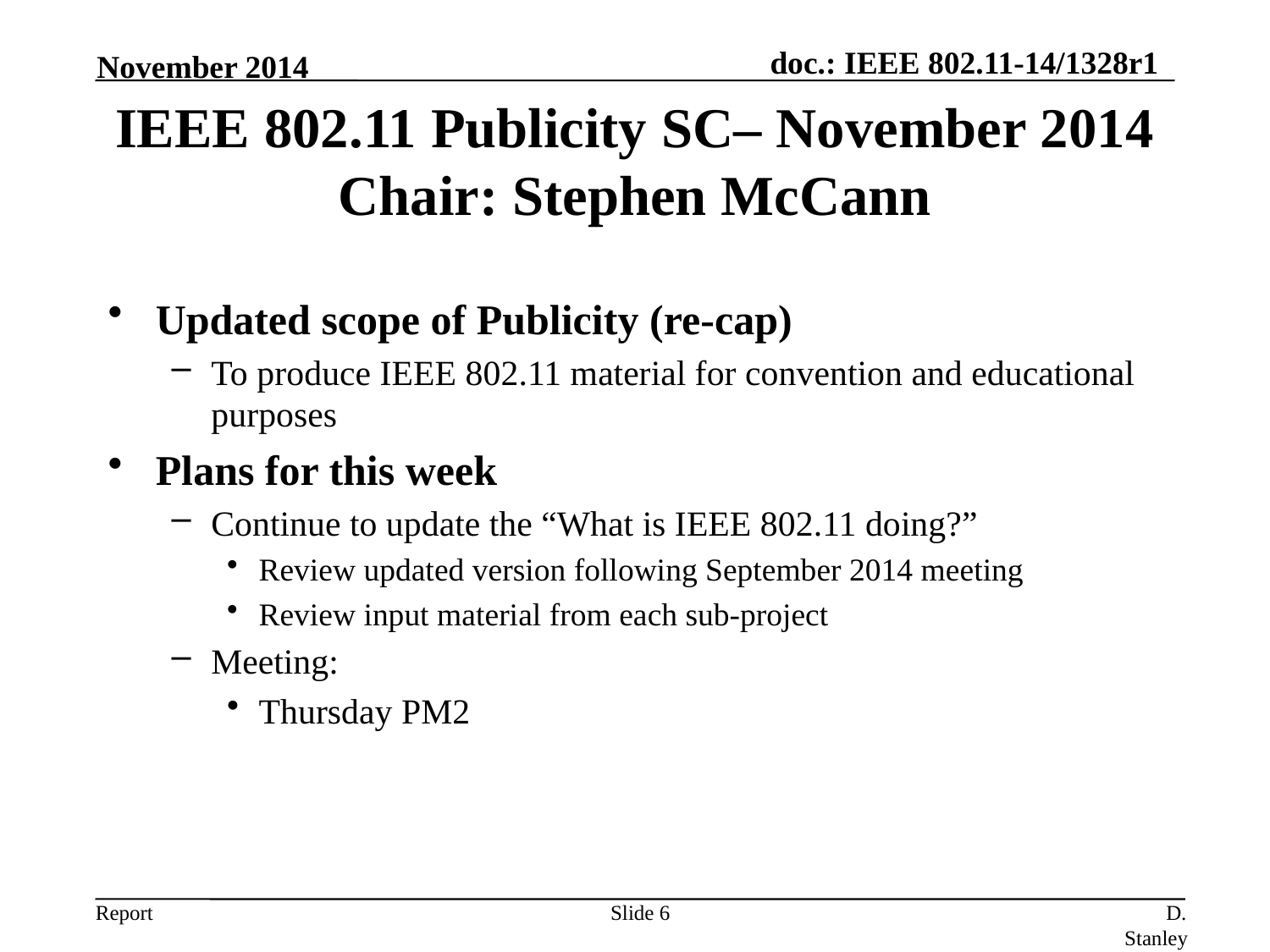

November 2014
IEEE 802.11 Publicity SC– November 2014
Chair: Stephen McCann
Updated scope of Publicity (re-cap)
To produce IEEE 802.11 material for convention and educational purposes
Plans for this week
Continue to update the “What is IEEE 802.11 doing?”
Review updated version following September 2014 meeting
Review input material from each sub-project
Meeting:
Thursday PM2
Slide 6
D. Stanley, Aruba Networks